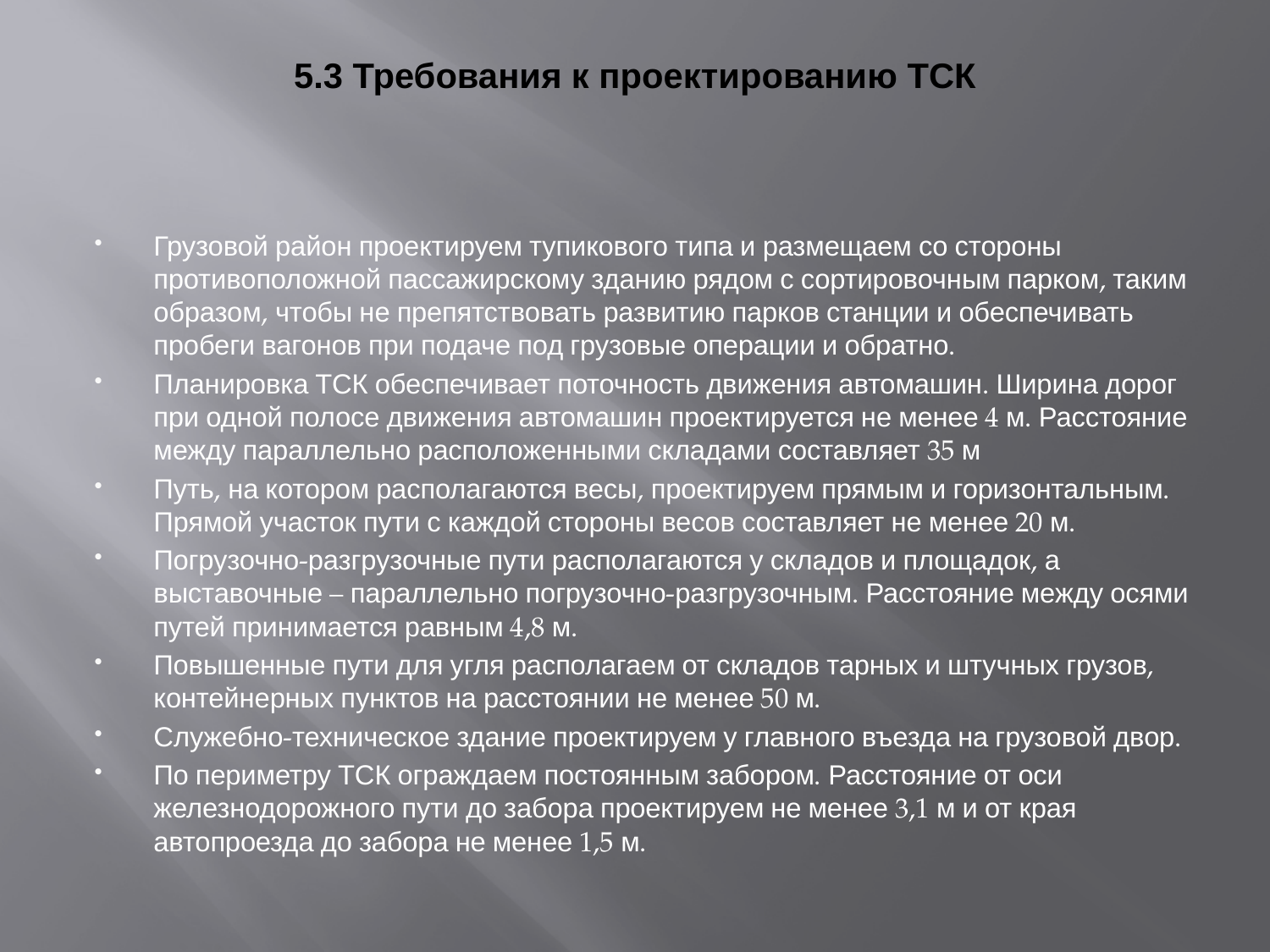

# 5.3 Требования к проектированию ТСК
Грузовой район проектируем тупикового типа и размещаем со стороны противоположной пассажирскому зданию рядом с сортировочным парком, таким образом, чтобы не препятствовать развитию парков станции и обеспечивать пробеги вагонов при подаче под грузовые операции и обратно.
Планировка ТСК обеспечивает поточность движения автомашин. Ширина дорог при одной полосе движения автомашин проектируется не менее 4 м. Расстояние между параллельно расположенными складами составляет 35 м
Путь, на котором располагаются весы, проектируем прямым и горизонтальным. Прямой участок пути с каждой стороны весов составляет не менее 20 м.
Погрузочно-разгрузочные пути располагаются у складов и площадок, а выставочные – параллельно погрузочно-разгрузочным. Расстояние между осями путей принимается равным 4,8 м.
Повышенные пути для угля располагаем от складов тарных и штучных грузов, контейнерных пунктов на расстоянии не менее 50 м.
Служебно-техническое здание проектируем у главного въезда на грузовой двор.
По периметру ТСК ограждаем постоянным забором. Расстояние от оси железнодорожного пути до забора проектируем не менее 3,1 м и от края автопроезда до забора не менее 1,5 м.